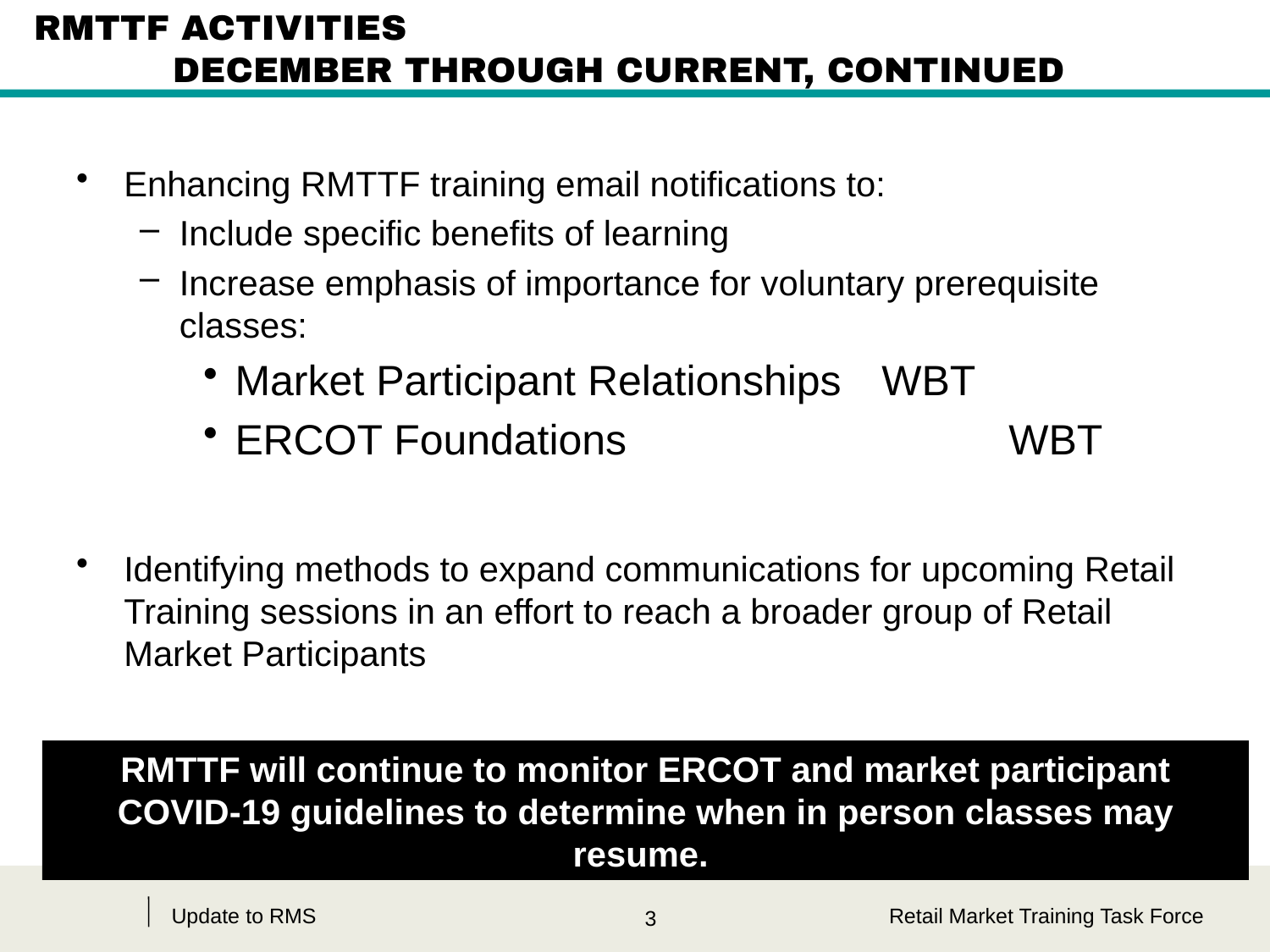

# RMTTF ACTIVITIES DECEMBER THROUGH CURRENT, CONTINUED

Enhancing RMTTF training email notifications to:
Include specific benefits of learning
Increase emphasis of importance for voluntary prerequisite classes:
Market Participant Relationships 	 WBT
ERCOT Foundations 			 WBT

Identifying methods to expand communications for upcoming Retail Training sessions in an effort to reach a broader group of Retail Market Participants

RMTTF will continue to monitor ERCOT and market participant COVID-19 guidelines to determine when in person classes may resume.
Update to RMS
Retail Market Training Task Force